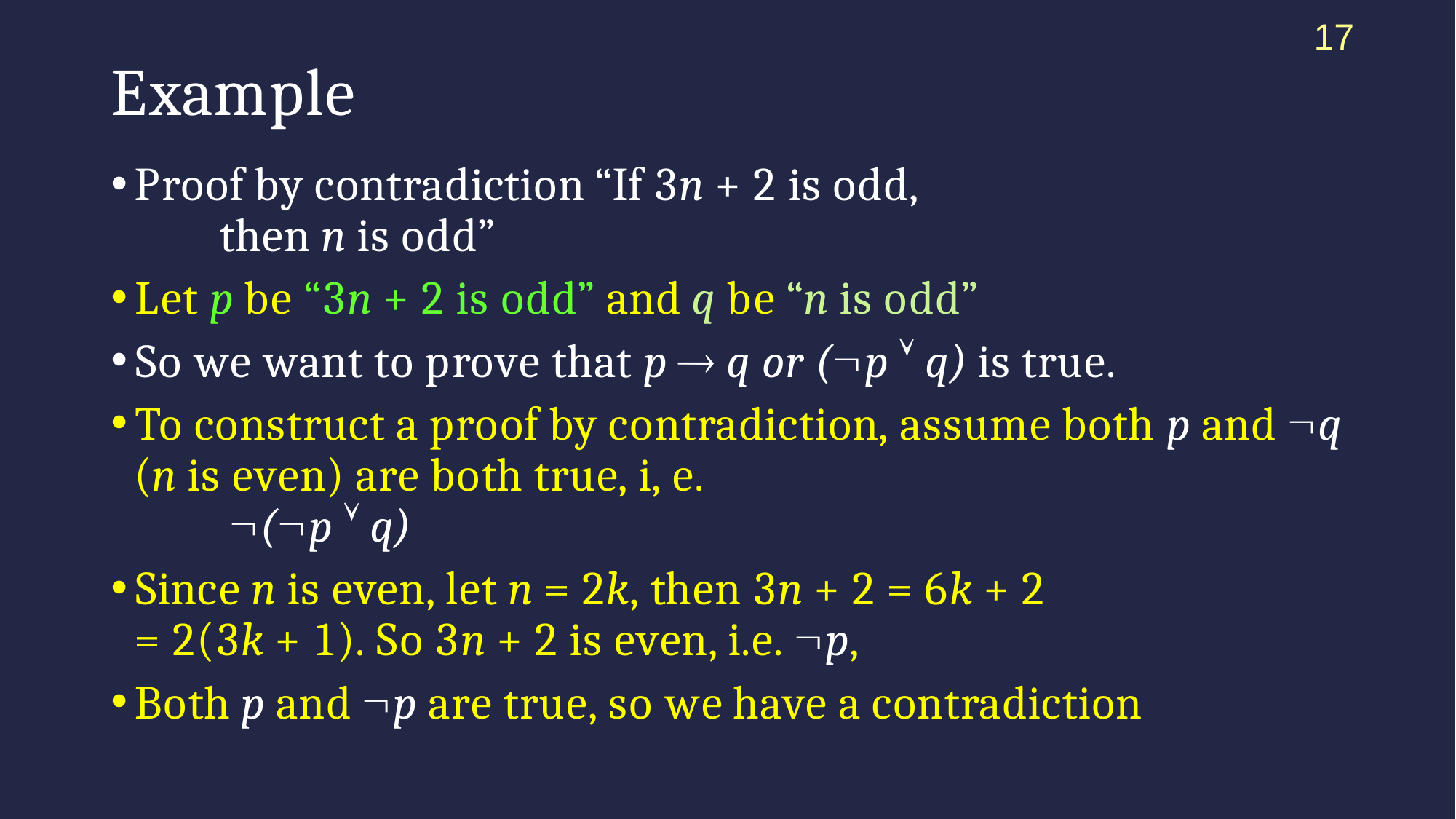

17
# Example
Proof by contradiction “If 3n + 2 is odd,
	then n is odd”
Let p be “3n + 2 is odd” and q be “n is odd”
So we want to prove that p → q or (¬p ∨ q) is true.
To construct a proof by contradiction, assume both p and ¬q (n is even) are both true, i, e.
						 ¬(¬p ∨ q)
Since n is even, let n = 2k, then 3n + 2 = 6k + 2
= 2(3k + 1). So 3n + 2 is even, i.e. ¬p,
Both p and ¬p are true, so we have a contradiction